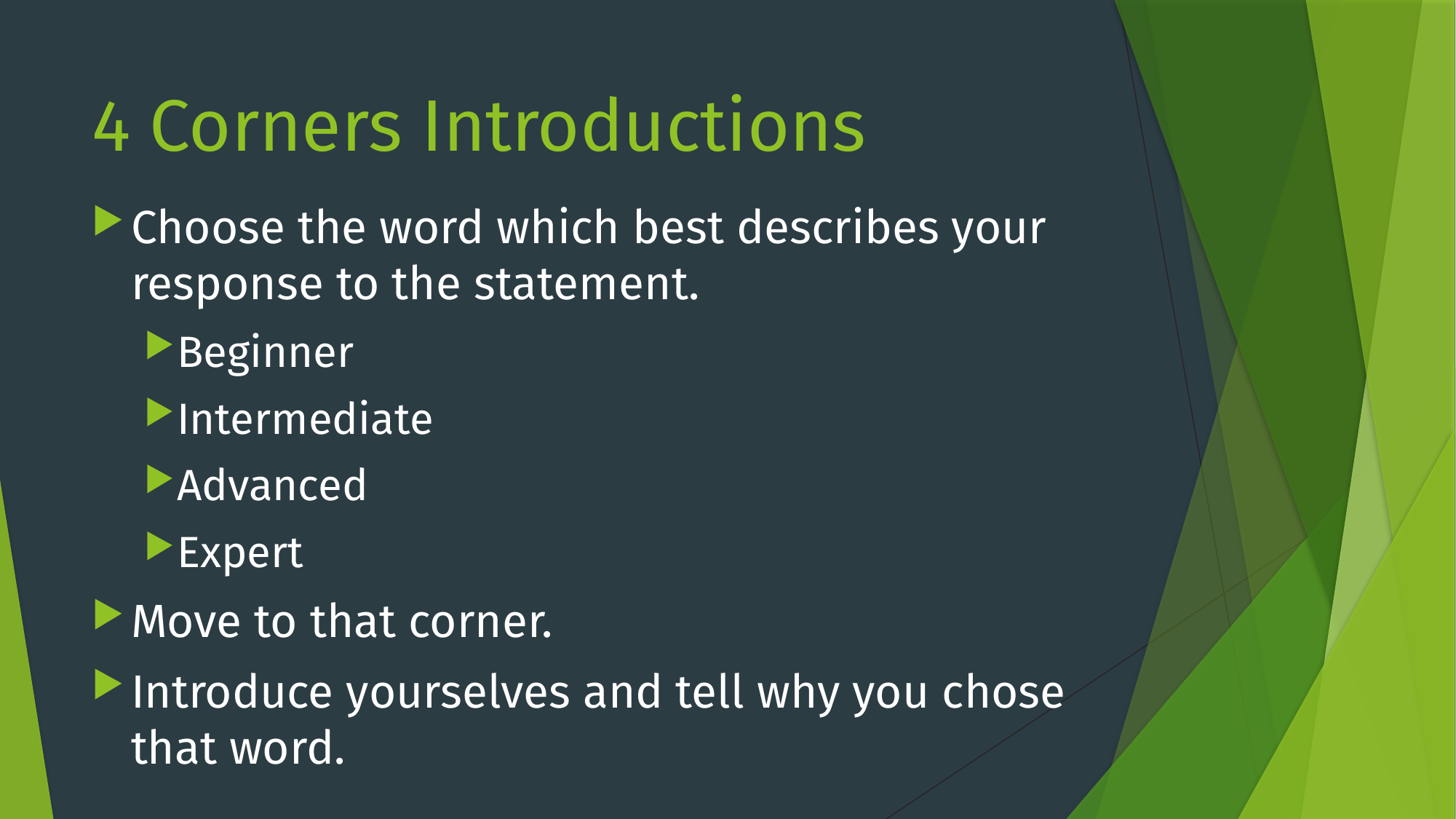

# 4 Corners Introductions
Choose the word which best describes your response to the statement.
Beginner
Intermediate
Advanced
Expert
Move to that corner.
Introduce yourselves and tell why you chose that word.